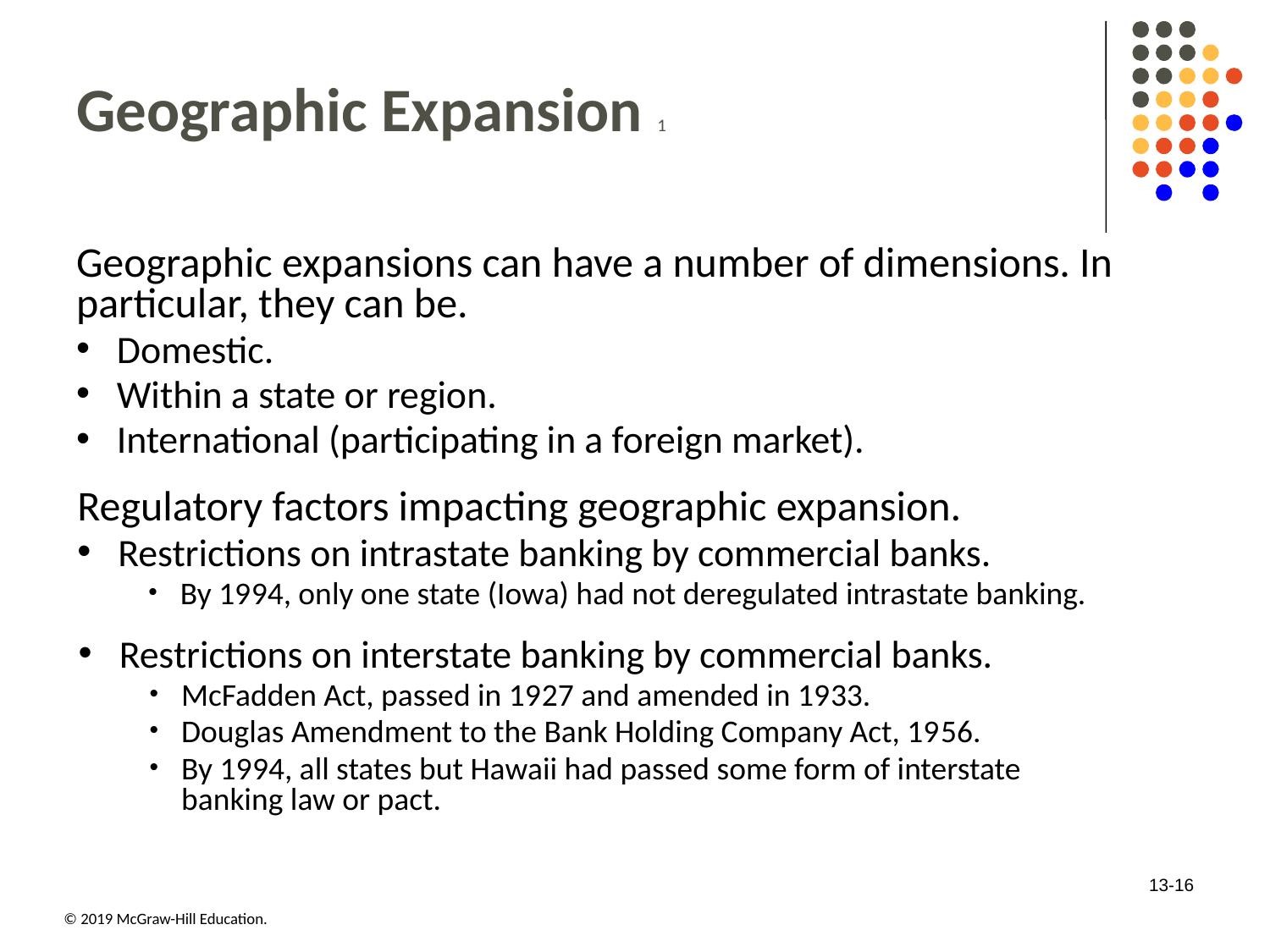

# Geographic Expansion 1
Geographic expansions can have a number of dimensions. In particular, they can be.
Domestic.
Within a state or region.
International (participating in a foreign market).
Regulatory factors impacting geographic expansion.
Restrictions on intrastate banking by commercial banks.
By 19 94, only one state (Iowa) had not deregulated intrastate banking.
Restrictions on interstate banking by commercial banks.
McFadden Act, passed in 19 27 and amended in 19 33.
Douglas Amendment to the Bank Holding Company Act, 19 56.
By 19 94, all states but Hawaii had passed some form of interstate banking law or pact.
13-16